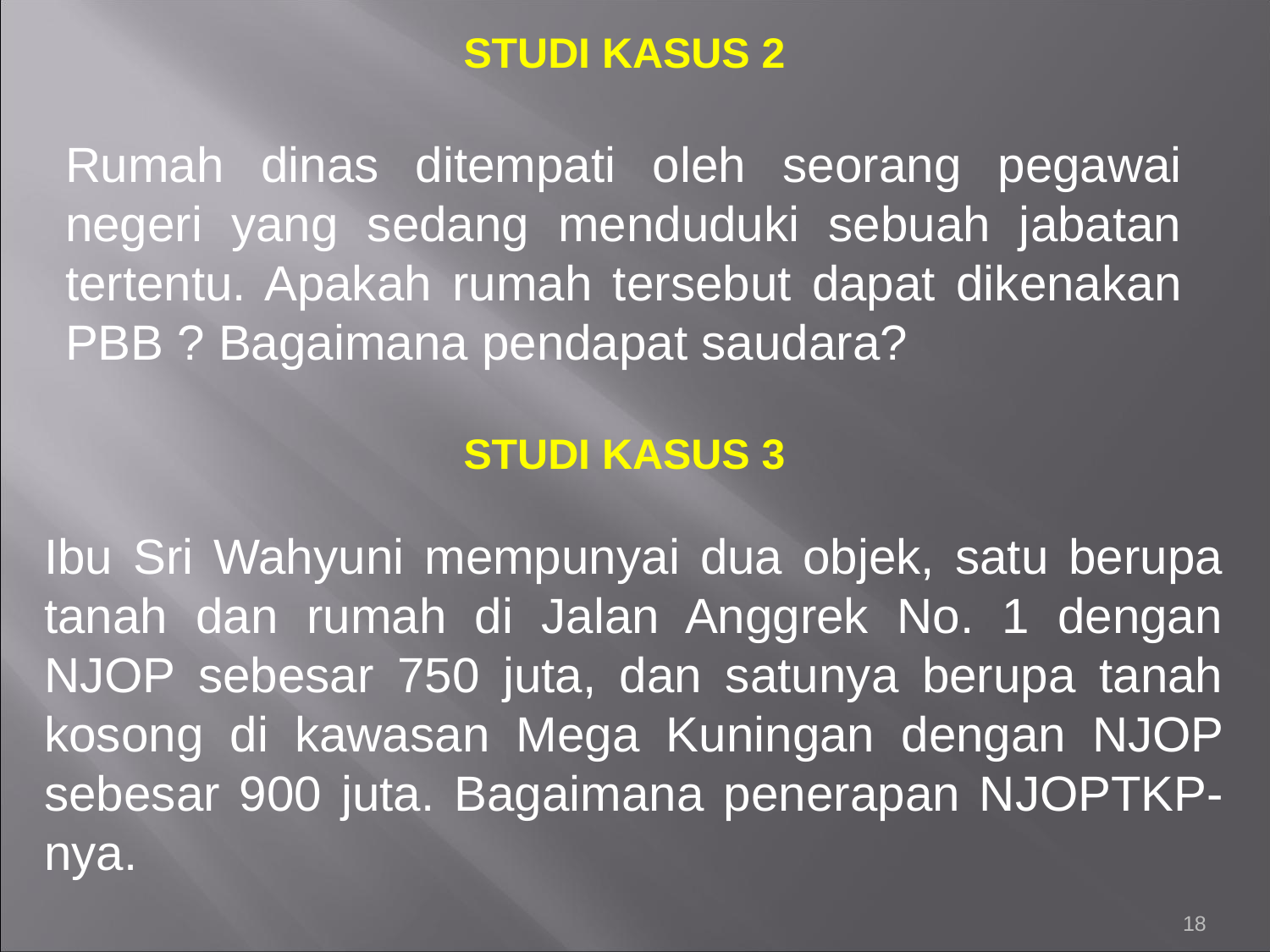

# STUDI KASUS 2
Rumah dinas ditempati oleh seorang pegawai negeri yang sedang menduduki sebuah jabatan tertentu. Apakah rumah tersebut dapat dikenakan PBB ? Bagaimana pendapat saudara?
STUDI KASUS 3
Ibu Sri Wahyuni mempunyai dua objek, satu berupa tanah dan rumah di Jalan Anggrek No. 1 dengan NJOP sebesar 750 juta, dan satunya berupa tanah kosong di kawasan Mega Kuningan dengan NJOP sebesar 900 juta. Bagaimana penerapan NJOPTKP-nya.
18